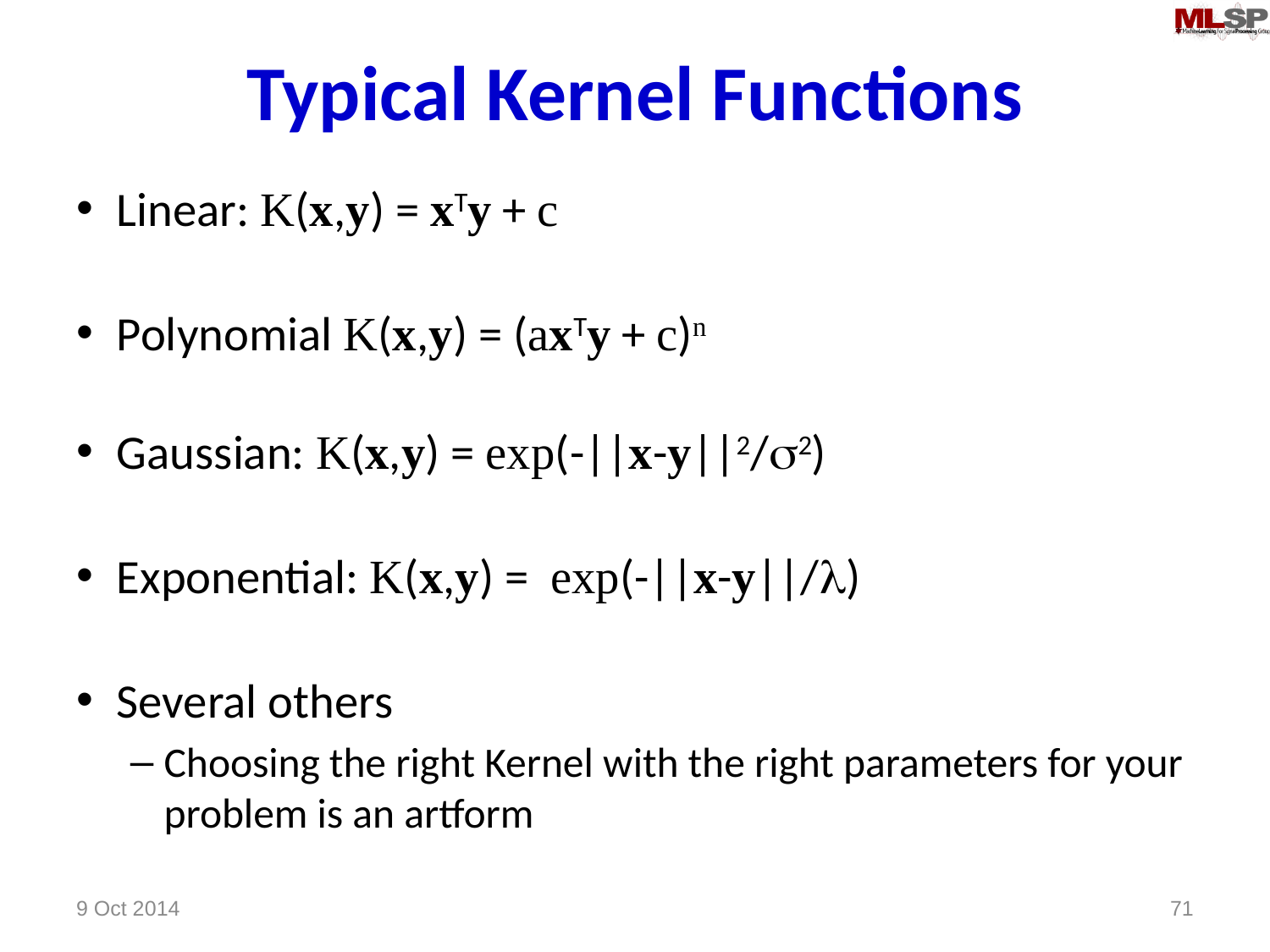

# Typical Kernel Functions
Linear: K(x,y) = xTy + c

Polynomial K(x,y) = (axTy + c)n

Gaussian: K(x,y) = exp(-||x-y||2/σ2)

Exponential: K(x,y) =  exp(-||x-y||/λ)

Several others
Choosing the right Kernel with the right parameters for your problem is an artform
9 Oct 2014
71